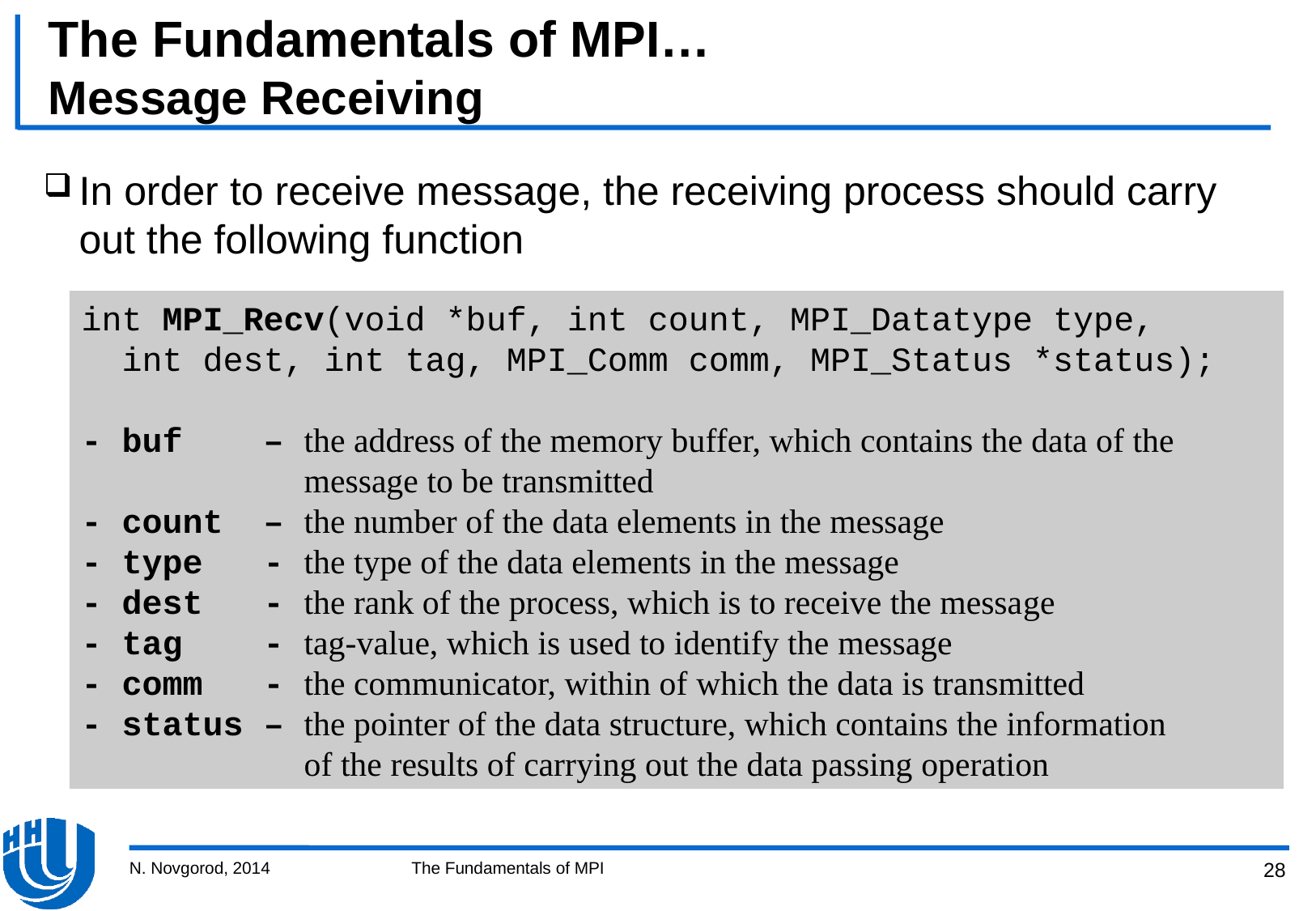

# The Fundamentals of MPI… Message Receiving
In order to receive message, the receiving process should carry out the following function
int MPI_Recv(void *buf, int count, MPI_Datatype type,
  int dest, int tag, MPI_Comm comm, MPI_Status *status);

- buf    – the address of the memory buffer, which contains the data of the
           message to be transmitted
- count  – the number of the data elements in the message
- type   - the type of the data elements in the message
- dest   - the rank of the process, which is to receive the message
- tag    - tag-value, which is used to identify the message
- comm   - the communicator, within of which the data is transmitted
- status – the pointer of the data structure, which contains the information
           of the results of carrying out the data passing operation
N. Novgorod, 2014
The Fundamentals of MPI
28